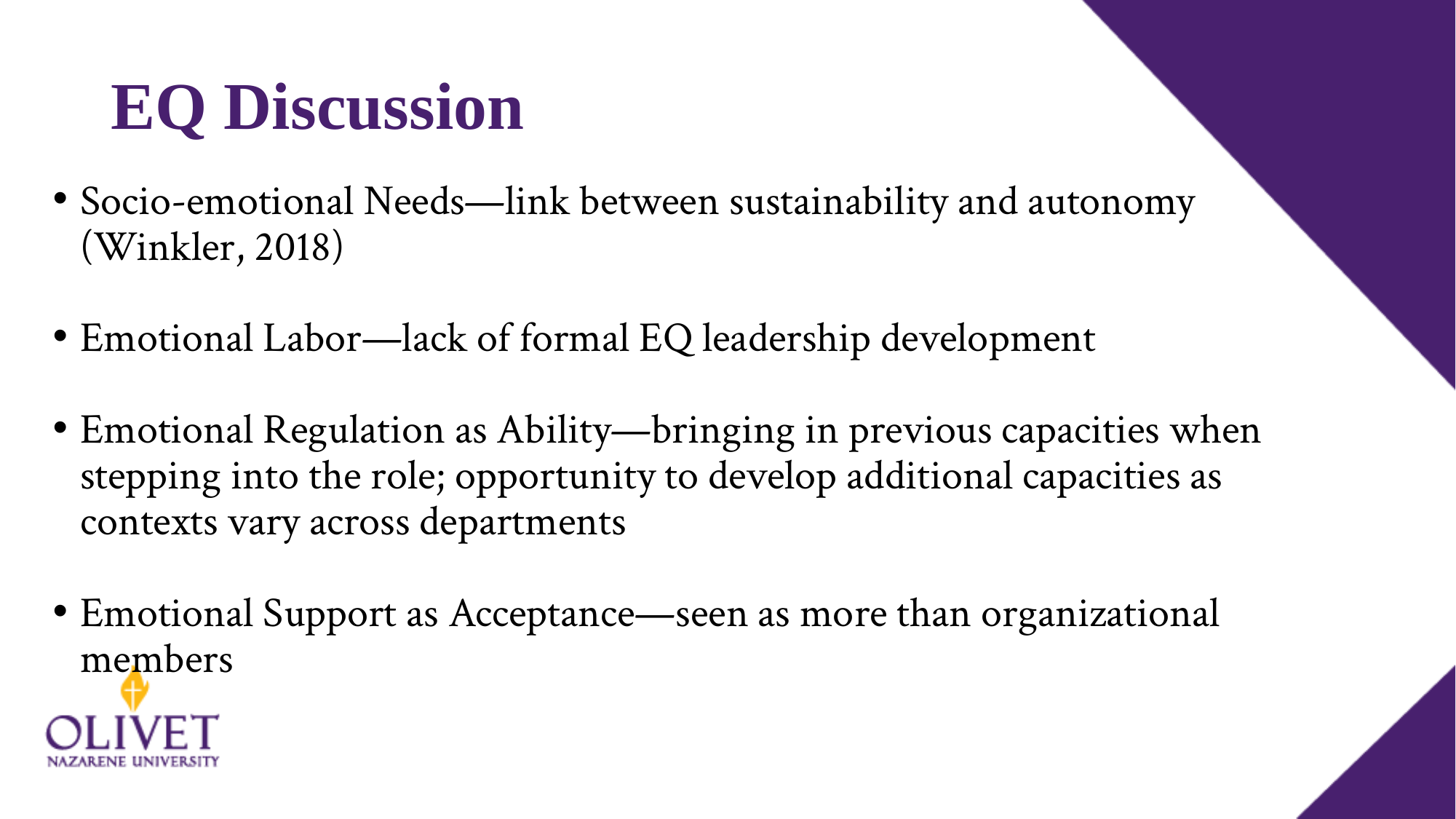

# EQ Discussion
Socio-emotional Needs—link between sustainability and autonomy (Winkler, 2018)

Emotional Labor—lack of formal EQ leadership development

Emotional Regulation as Ability—bringing in previous capacities when stepping into the role; opportunity to develop additional capacities as contexts vary across departments

Emotional Support as Acceptance—seen as more than organizational members